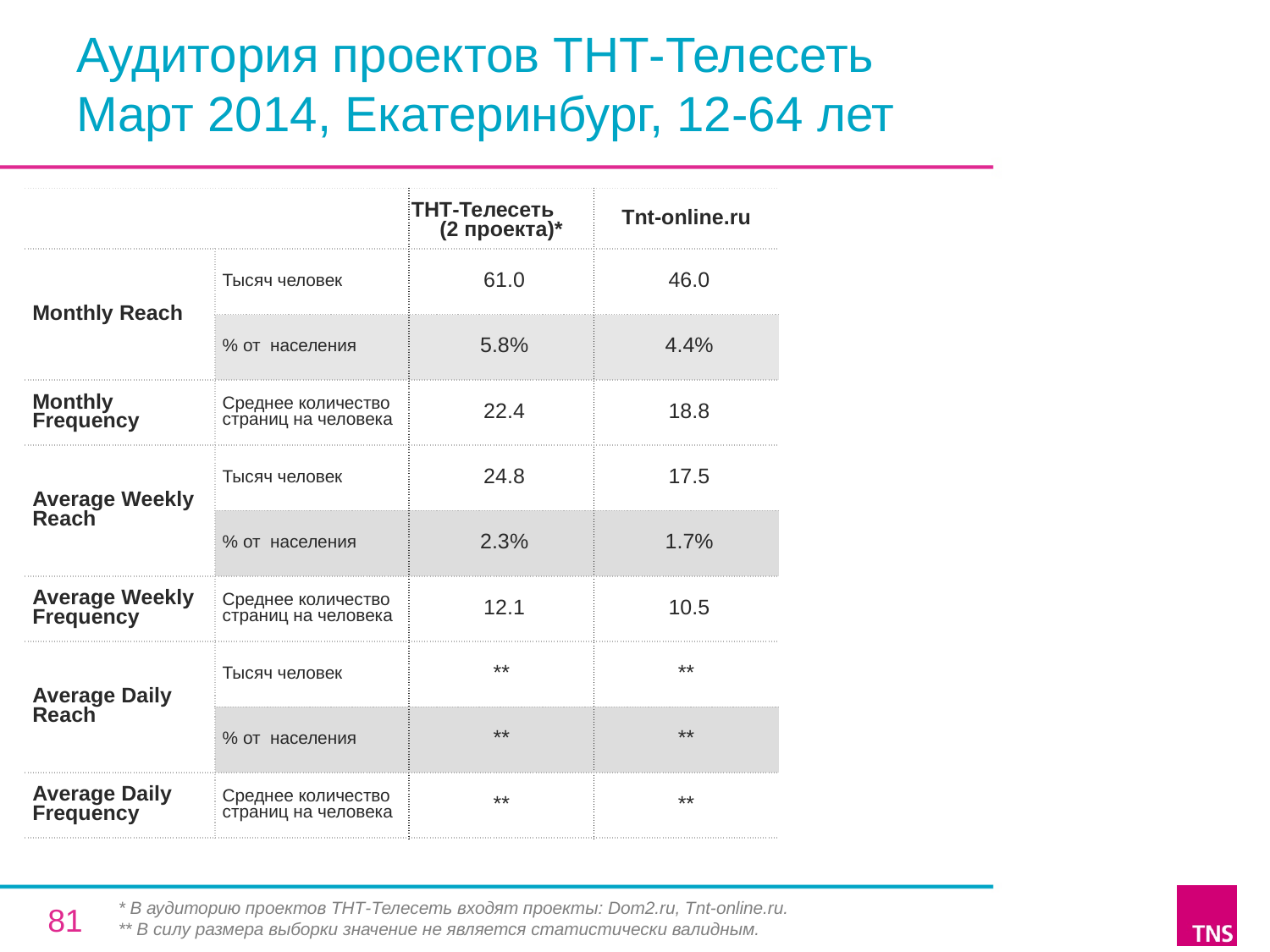

# Аудитория проектов ТНТ-Телесеть Март 2014, Екатеринбург, 12-64 лет
|  |  | ТНТ-Телесеть (2 проекта)\* | Tnt-online.ru |
| --- | --- | --- | --- |
| Monthly Reach | Тысяч человек | 61.0 | 46.0 |
|  | % от населения | 5.8% | 4.4% |
| Monthly Frequency | Среднее количество страниц на человека | 22.4 | 18.8 |
| Average Weekly Reach | Тысяч человек | 24.8 | 17.5 |
|  | % от населения | 2.3% | 1.7% |
| Average Weekly Frequency | Среднее количество страниц на человека | 12.1 | 10.5 |
| Average Daily Reach | Тысяч человек | \*\* | \*\* |
|  | % от населения | \*\* | \*\* |
| Average Daily Frequency | Среднее количество страниц на человека | \*\* | \*\* |
* В аудиторию проектов ТНТ-Телесеть входят проекты: Dom2.ru, Tnt-online.ru.
** В силу размера выборки значение не является статистически валидным.
81